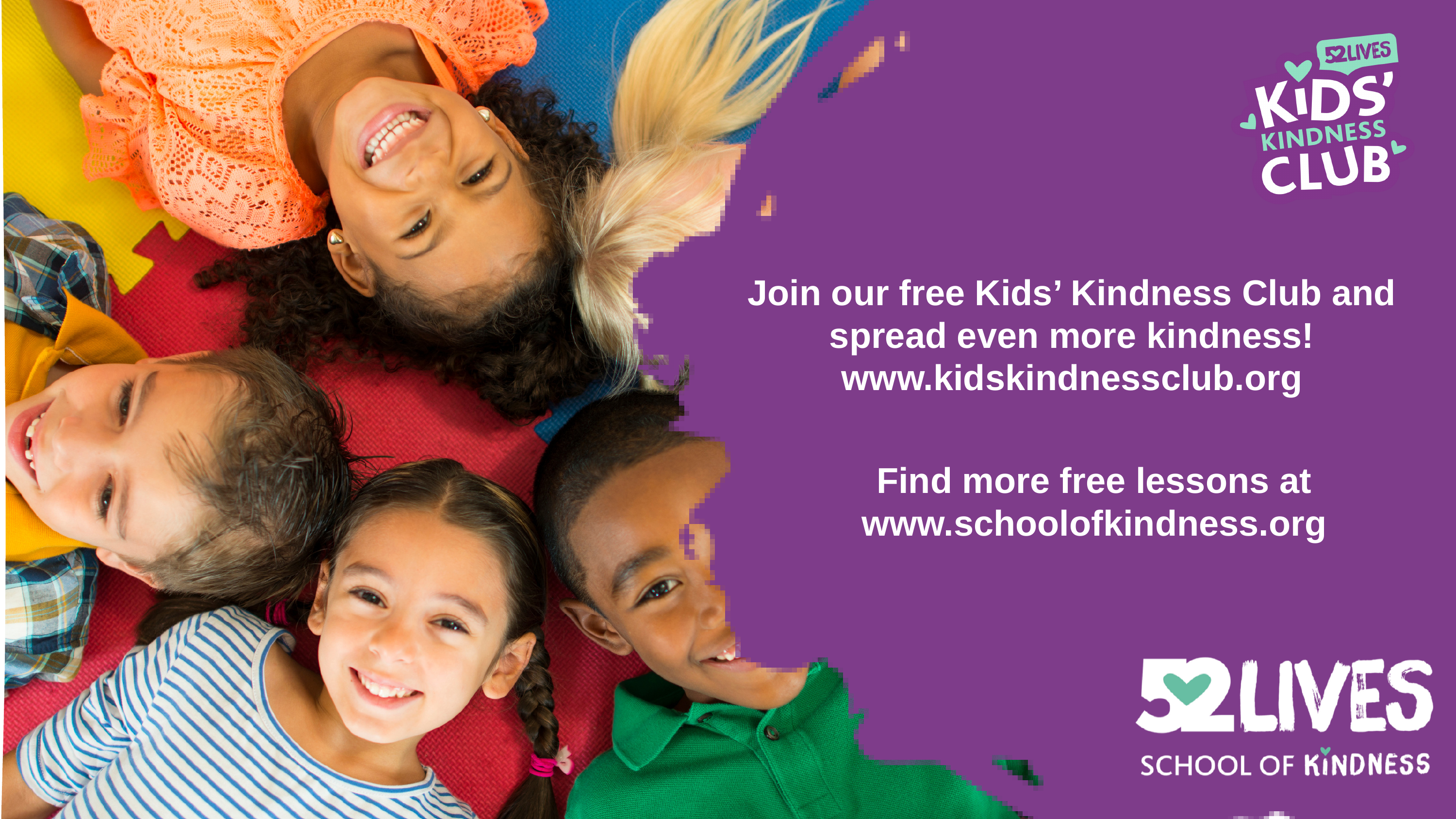

Join our free Kids’ Kindness Club and spread even more kindness!
www.kidskindnessclub.org
Find more free lessons at
www.schoolofkindness.org